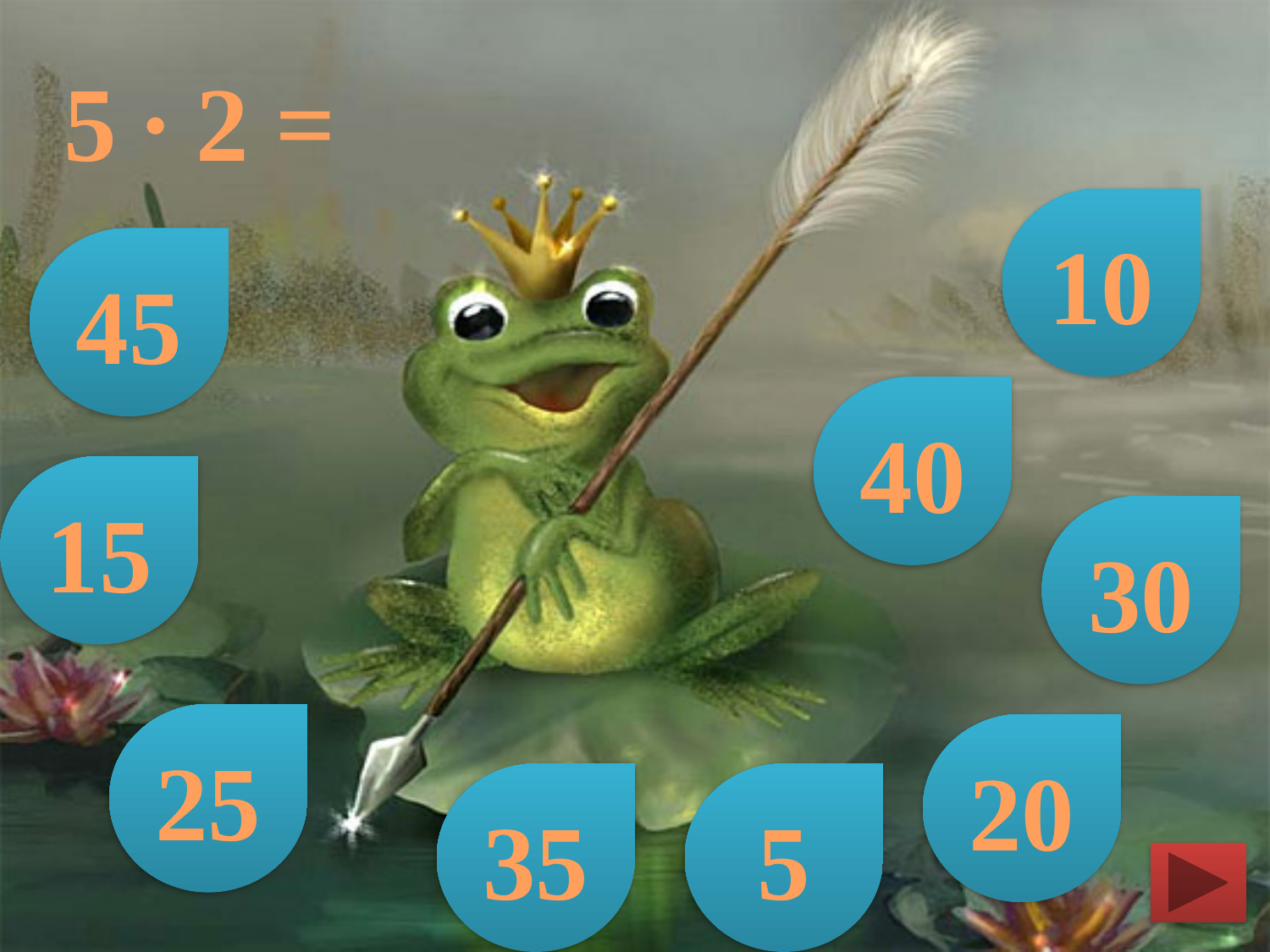

5 ∙ 2 =
10
45
40
15
30
25
20
35
5